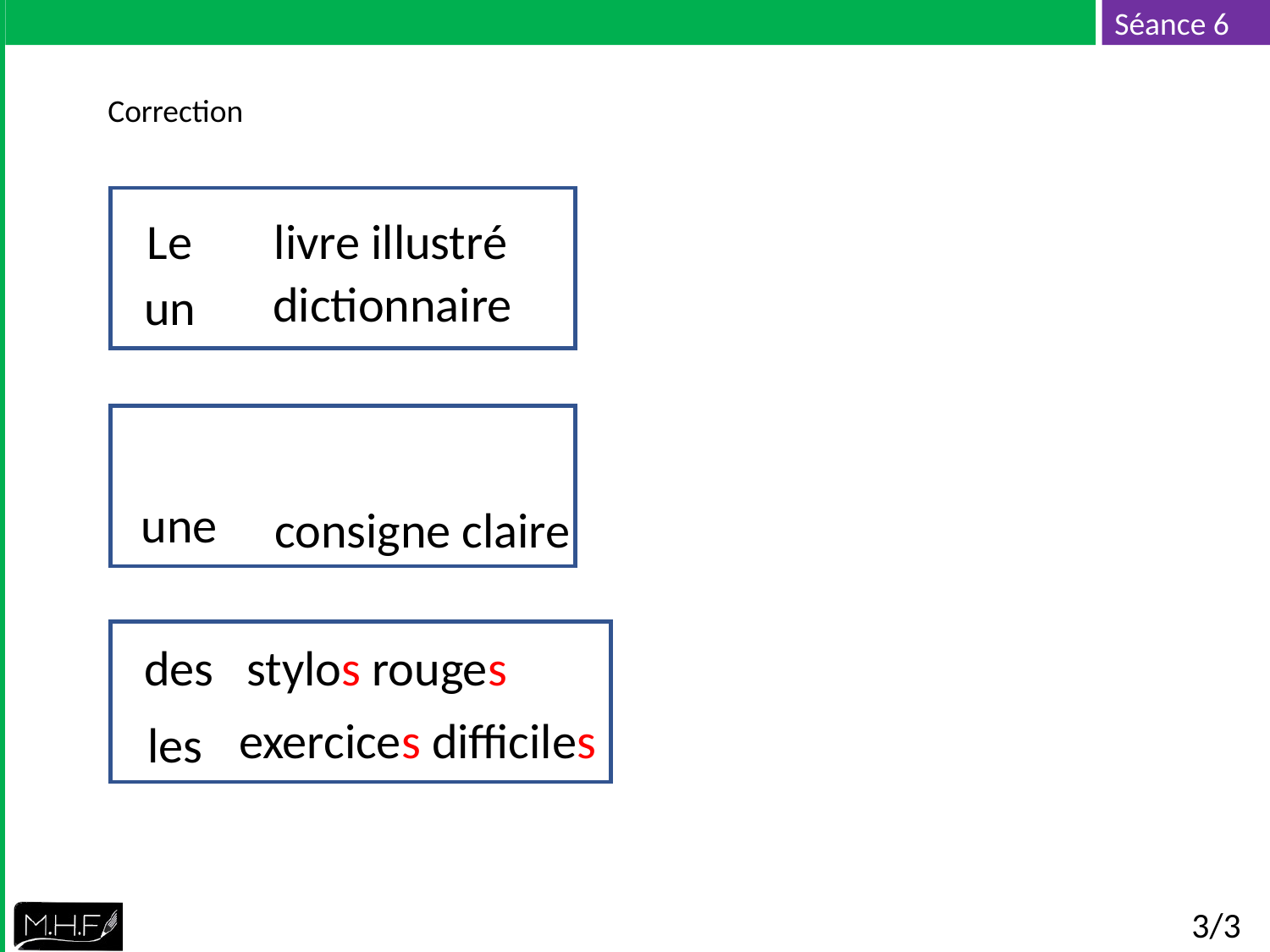

Correction

Le
livre illustré
dictionnaire
un

une
consigne claire

des
stylos rouges
exercices difficiles
les
3/3